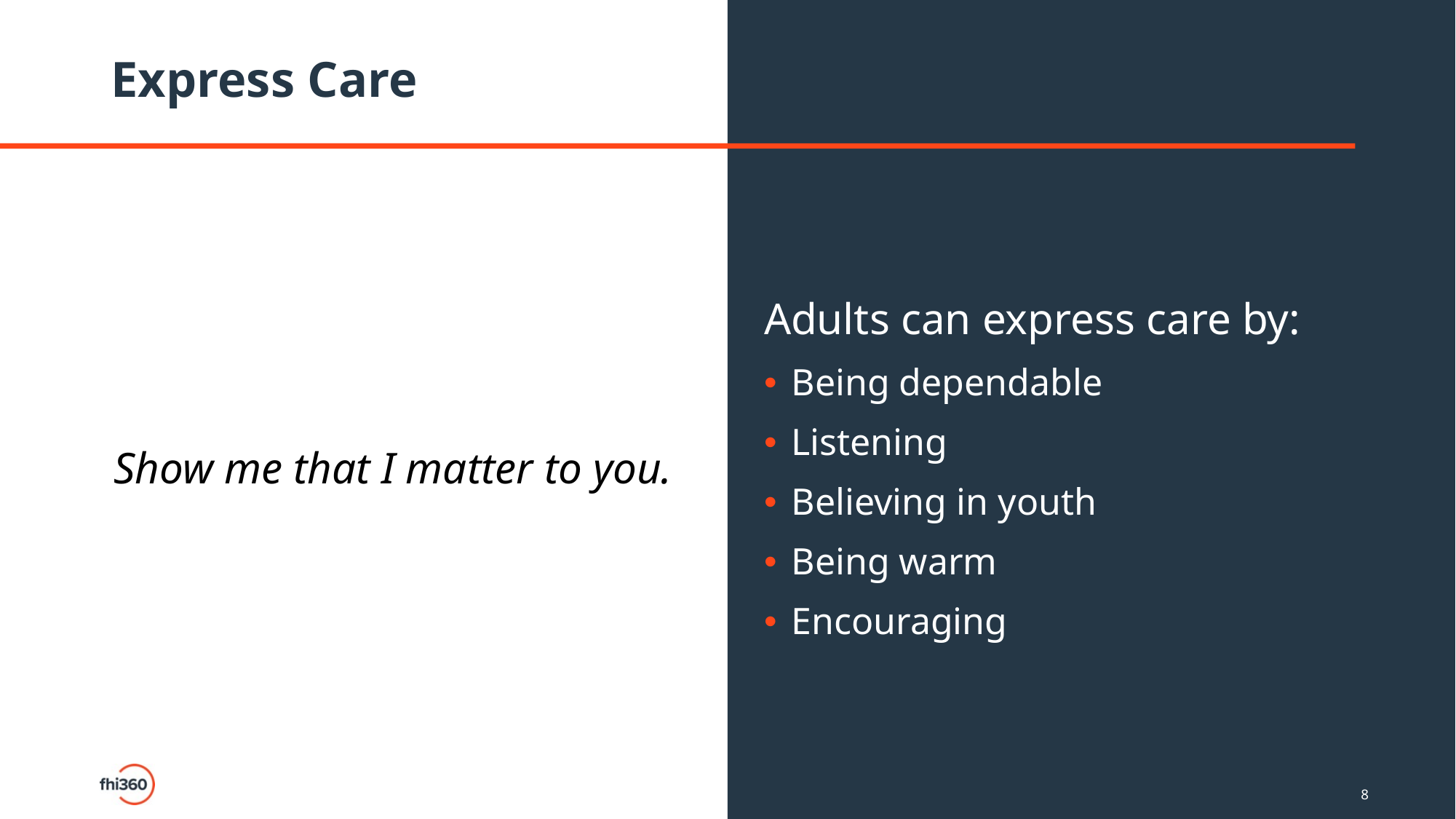

# Express Care
Show me that I matter to you.
Adults can express care by:
Being dependable
Listening
Believing in youth
Being warm
Encouraging